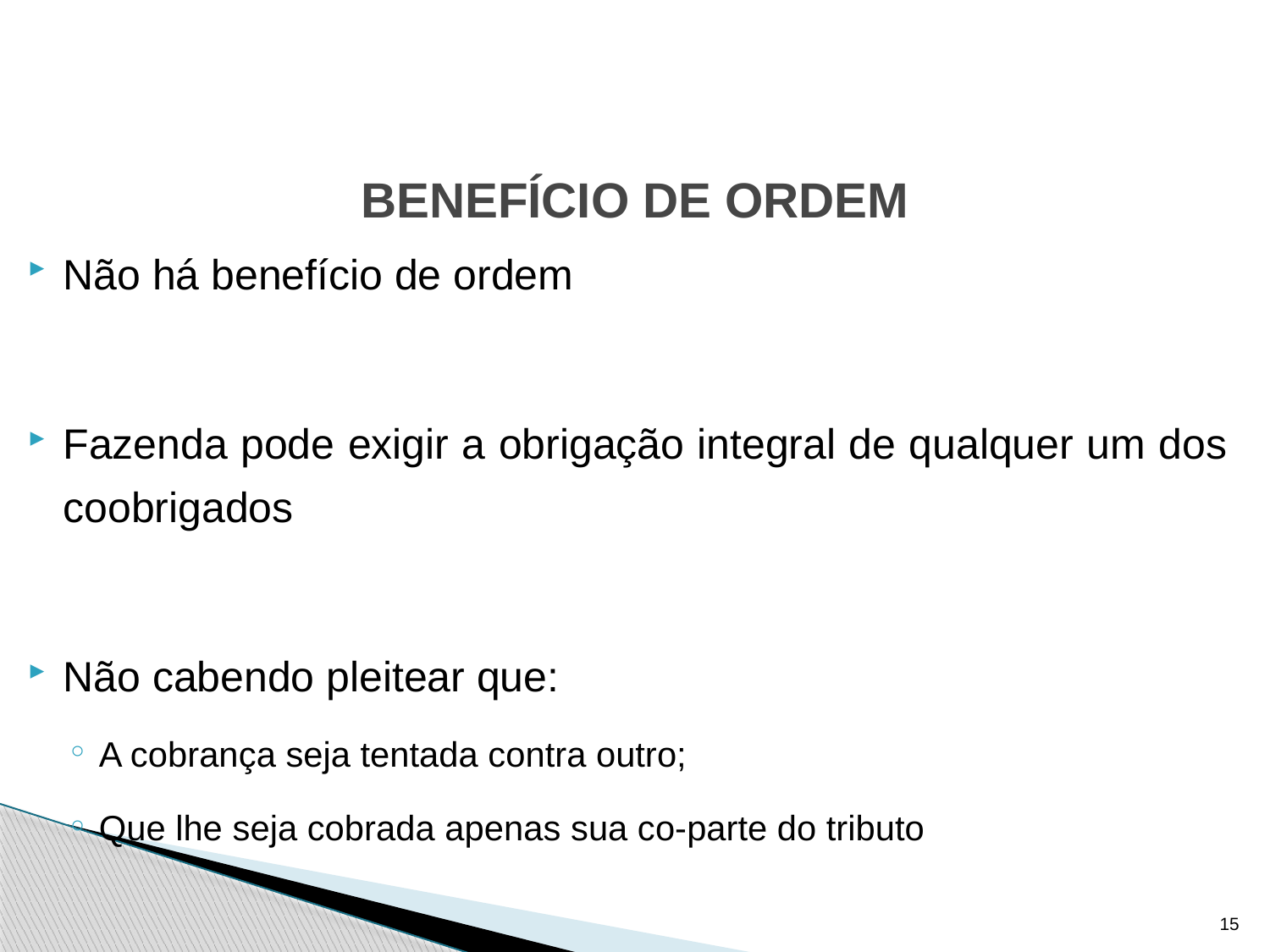

# BENEFÍCIO DE ORDEM
Não há benefício de ordem

Fazenda pode exigir a obrigação integral de qualquer um dos coobrigados

Não cabendo pleitear que:
A cobrança seja tentada contra outro;
Que lhe seja cobrada apenas sua co-parte do tributo

15